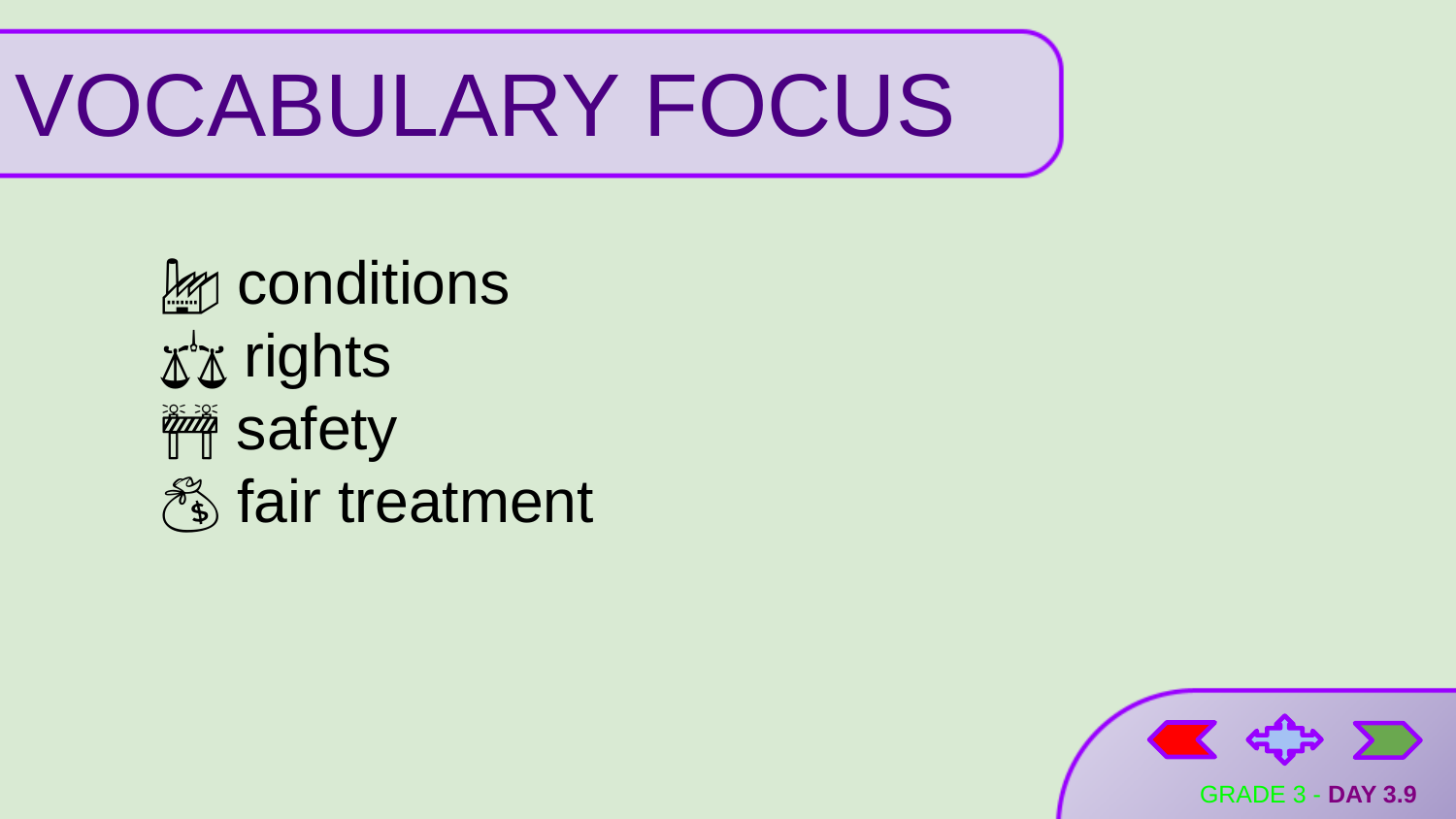

# VOCABULARY FOCUS

🏭 conditions
⚖️ rights
🚧 safety
💰 fair treatment

GRADE 3 - DAY 3.9